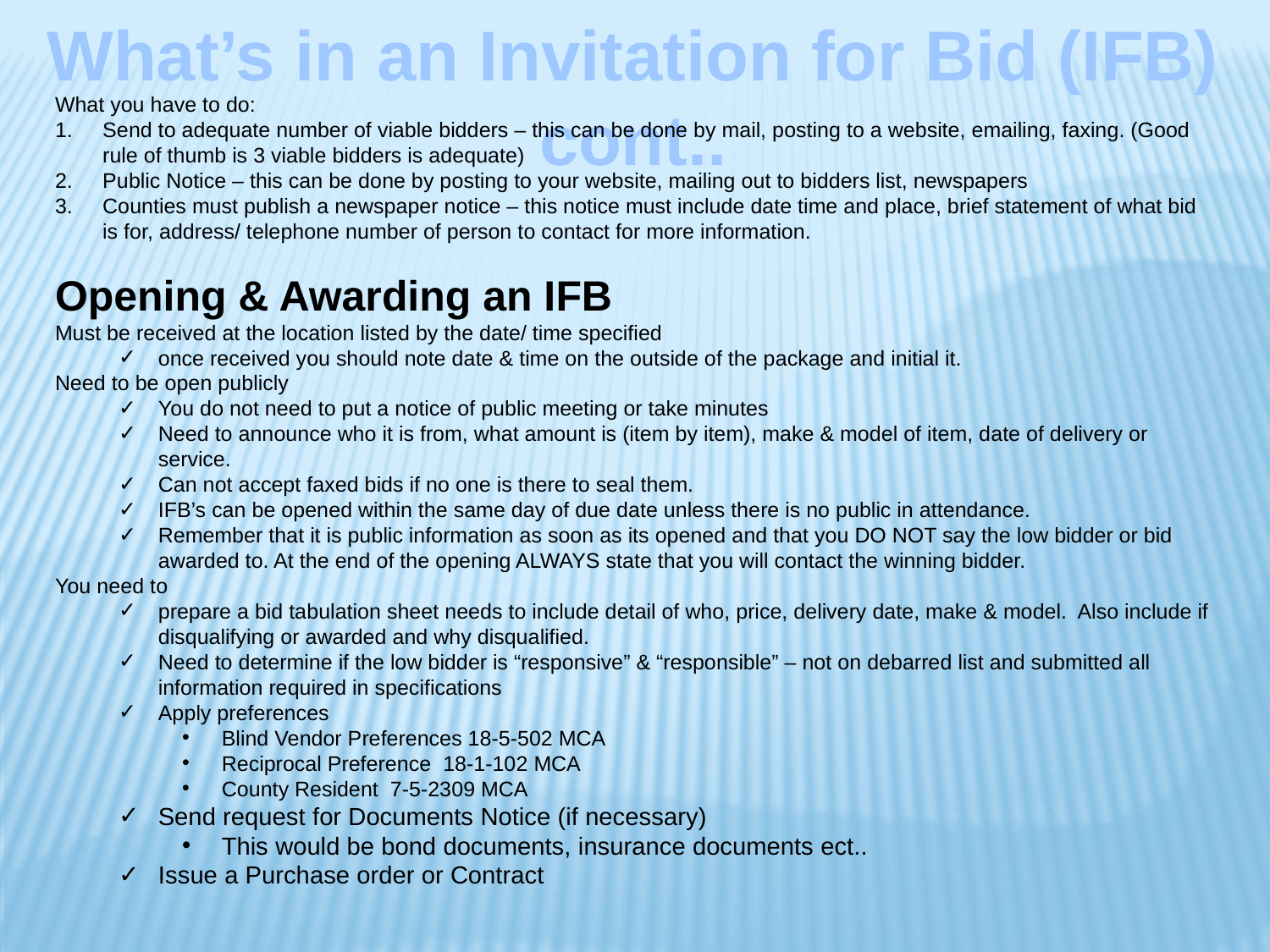

What’s in an Invitation for Bid (IFB) cont..
What you have to do:
Send to adequate number of viable bidders – this can be done by mail, posting to a website, emailing, faxing. (Good rule of thumb is 3 viable bidders is adequate)
Public Notice – this can be done by posting to your website, mailing out to bidders list, newspapers
Counties must publish a newspaper notice – this notice must include date time and place, brief statement of what bid is for, address/ telephone number of person to contact for more information.

Opening & Awarding an IFB
Must be received at the location listed by the date/ time specified
once received you should note date & time on the outside of the package and initial it.
Need to be open publicly
You do not need to put a notice of public meeting or take minutes
Need to announce who it is from, what amount is (item by item), make & model of item, date of delivery or service.
Can not accept faxed bids if no one is there to seal them.
IFB’s can be opened within the same day of due date unless there is no public in attendance.
Remember that it is public information as soon as its opened and that you DO NOT say the low bidder or bid awarded to. At the end of the opening ALWAYS state that you will contact the winning bidder.
You need to
prepare a bid tabulation sheet needs to include detail of who, price, delivery date, make & model.  Also include if disqualifying or awarded and why disqualified.
Need to determine if the low bidder is “responsive” & “responsible” – not on debarred list and submitted all information required in specifications
Apply preferences
Blind Vendor Preferences 18-5-502 MCA
Reciprocal Preference  18-1-102 MCA
County Resident  7-5-2309 MCA
Send request for Documents Notice (if necessary)
This would be bond documents, insurance documents ect..
Issue a Purchase order or Contract